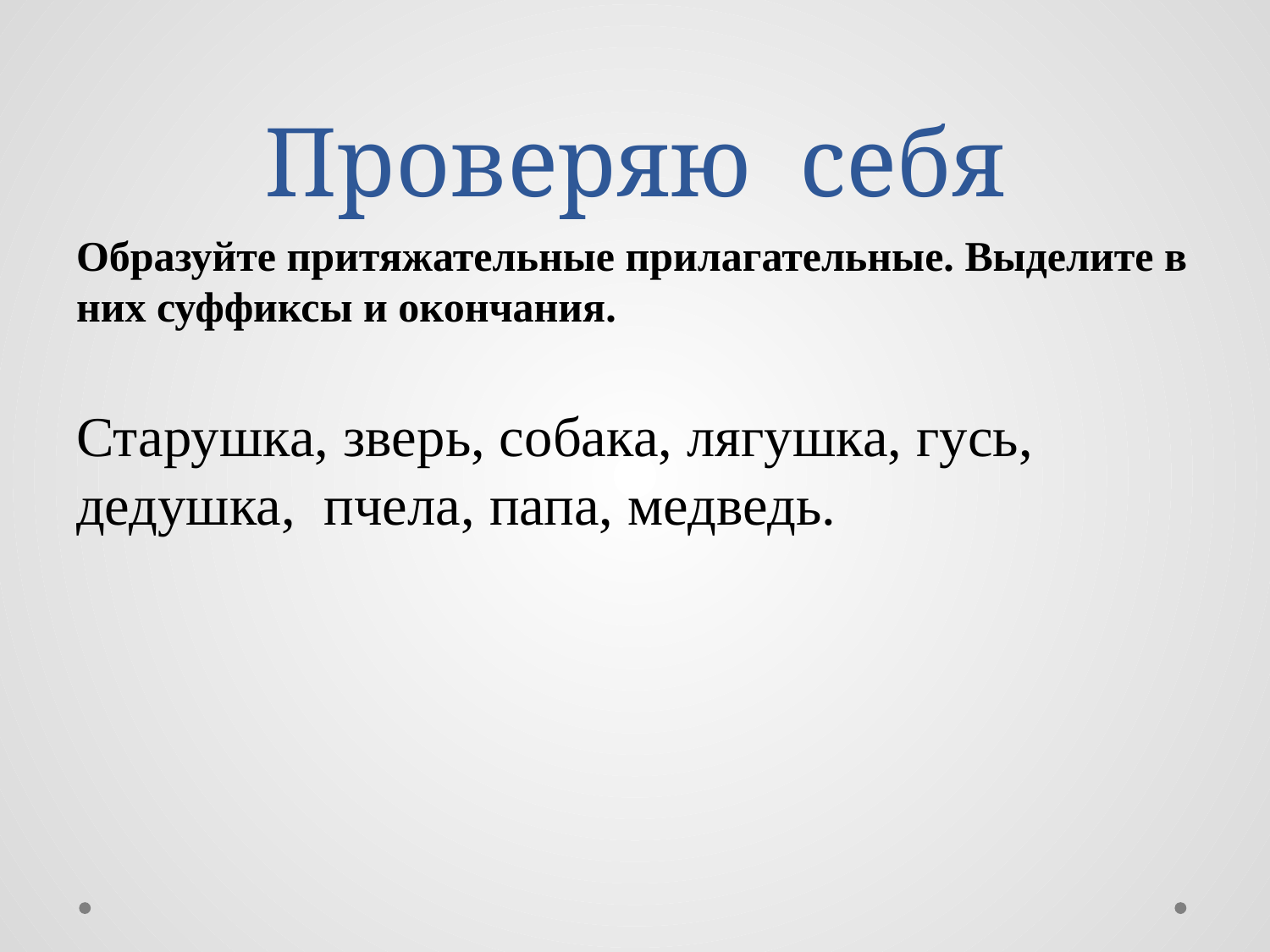

# Проверяю  себя
Образуйте притяжательные прилагательные. Выделите в них суффиксы и окончания.

Старушка, зверь, собака, лягушка, гусь, дедушка,  пчела, папа, медведь.